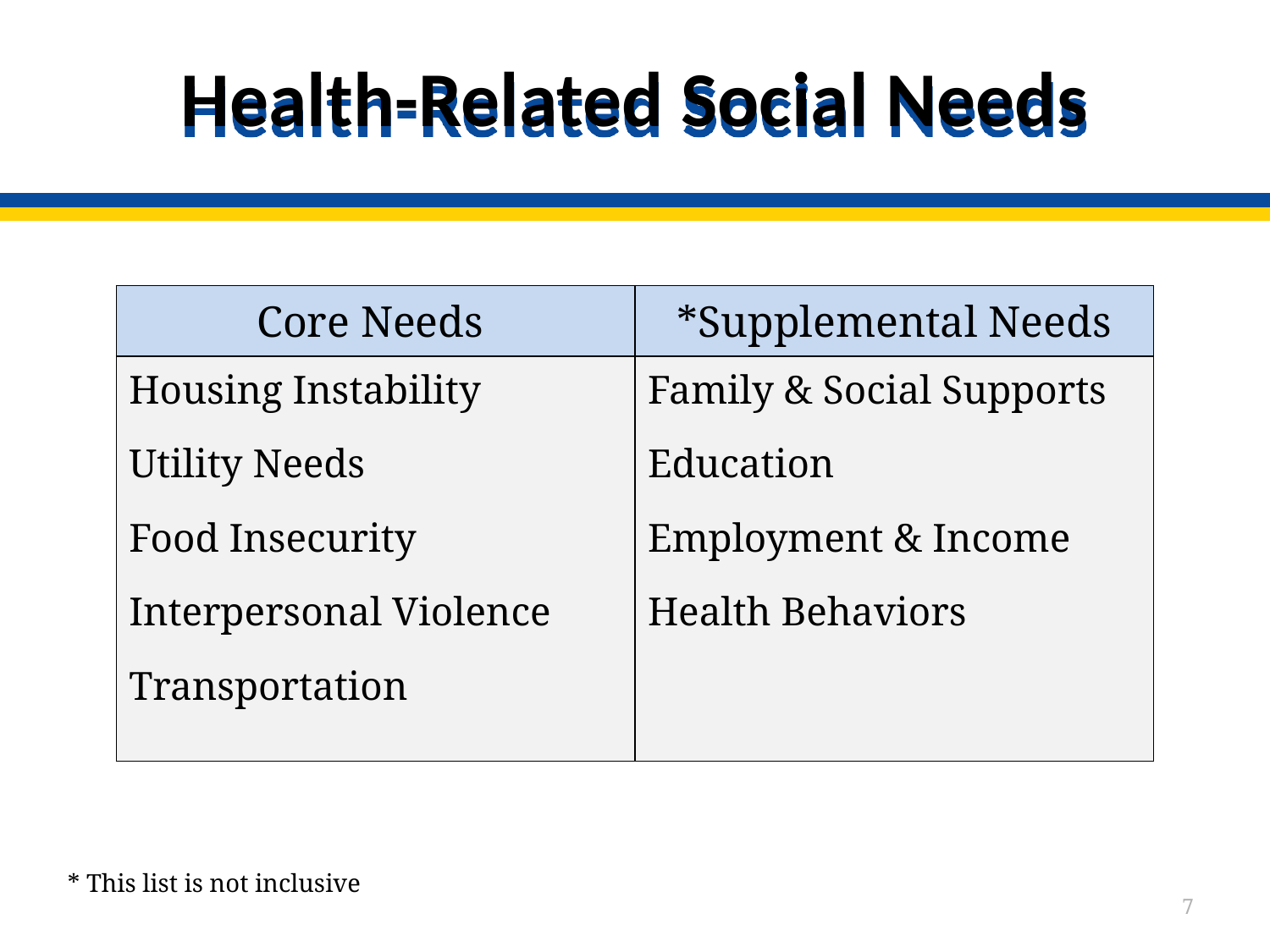

# Health-Related Social Needs
| Core Needs | \*Supplemental Needs |
| --- | --- |
| Housing Instability Utility Needs Food Insecurity Interpersonal Violence Transportation | Family & Social Supports Education Employment & Income Health Behaviors |
* This list is not inclusive
7